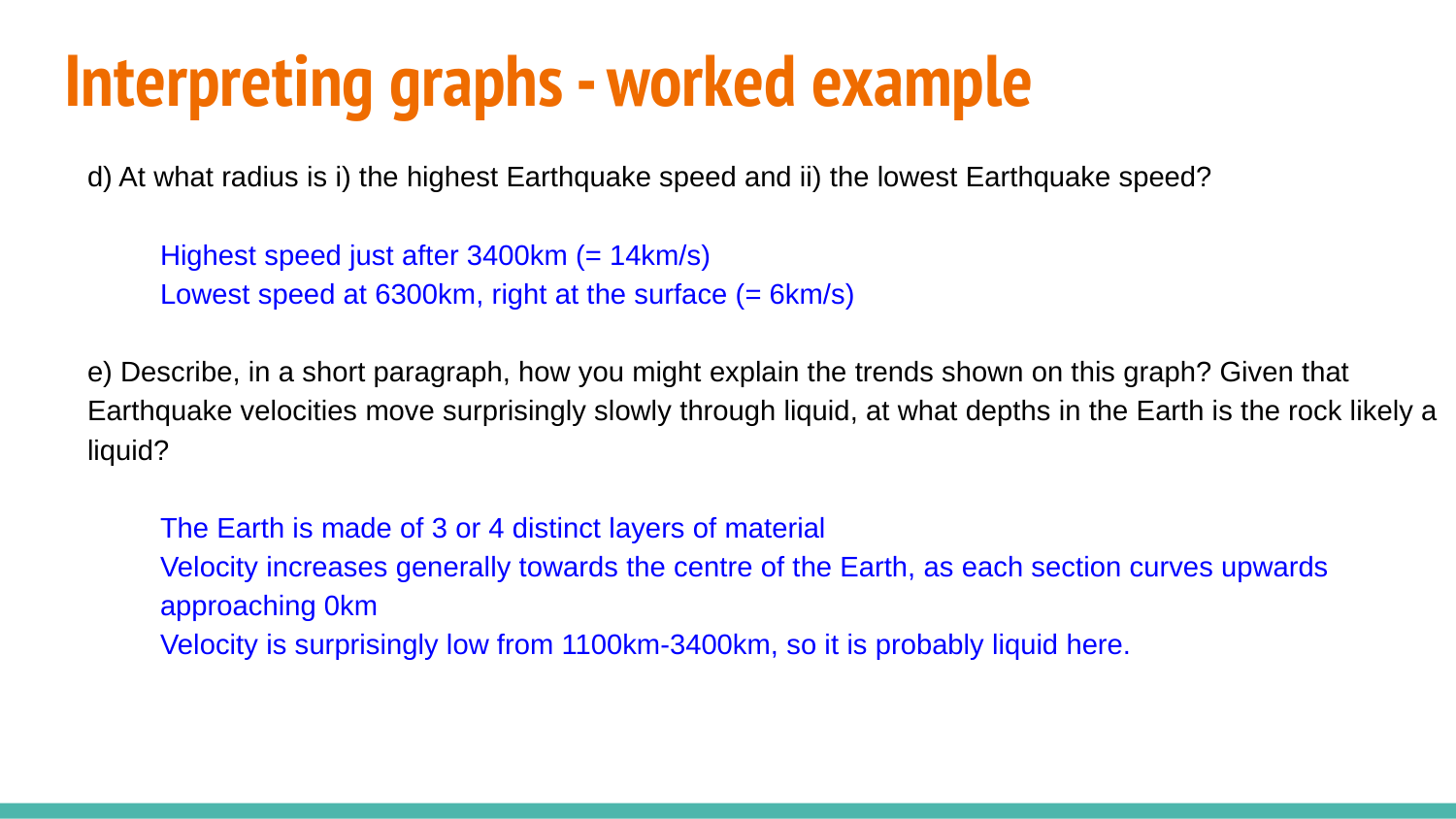

# Interpreting graphs - worked example
d) At what radius is i) the highest Earthquake speed and ii) the lowest Earthquake speed?

Highest speed just after 3400km (= 14km/s)
Lowest speed at 6300km, right at the surface (= 6km/s)

e) Describe, in a short paragraph, how you might explain the trends shown on this graph? Given that Earthquake velocities move surprisingly slowly through liquid, at what depths in the Earth is the rock likely a liquid?

The Earth is made of 3 or 4 distinct layers of material
Velocity increases generally towards the centre of the Earth, as each section curves upwards approaching 0km
Velocity is surprisingly low from 1100km-3400km, so it is probably liquid here.